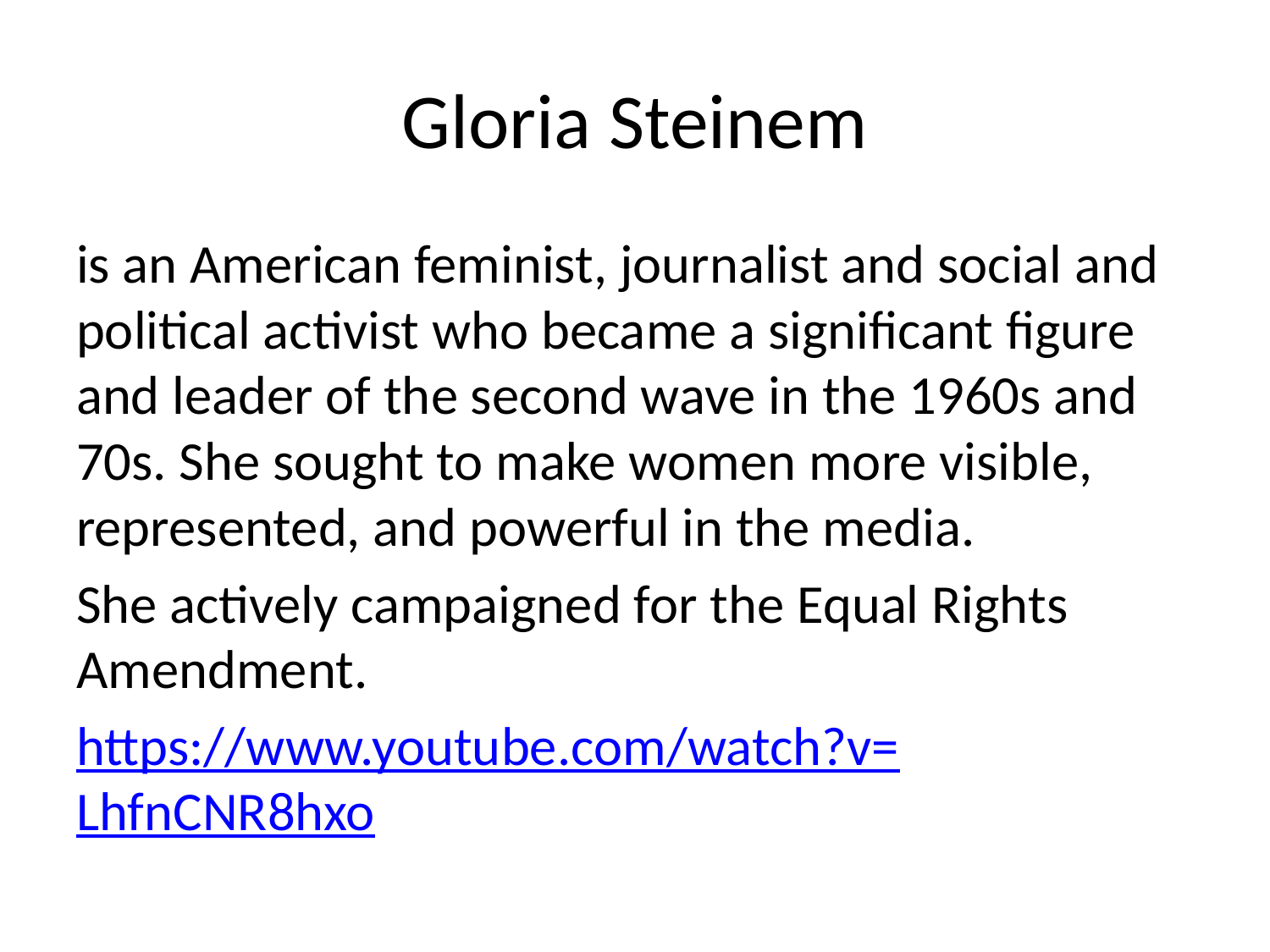

# Gloria Steinem
is an American feminist, journalist and social and political activist who became a significant figure and leader of the second wave in the 1960s and 70s. She sought to make women more visible, represented, and powerful in the media.
She actively campaigned for the Equal Rights Amendment.
https://www.youtube.com/watch?v=LhfnCNR8hxo